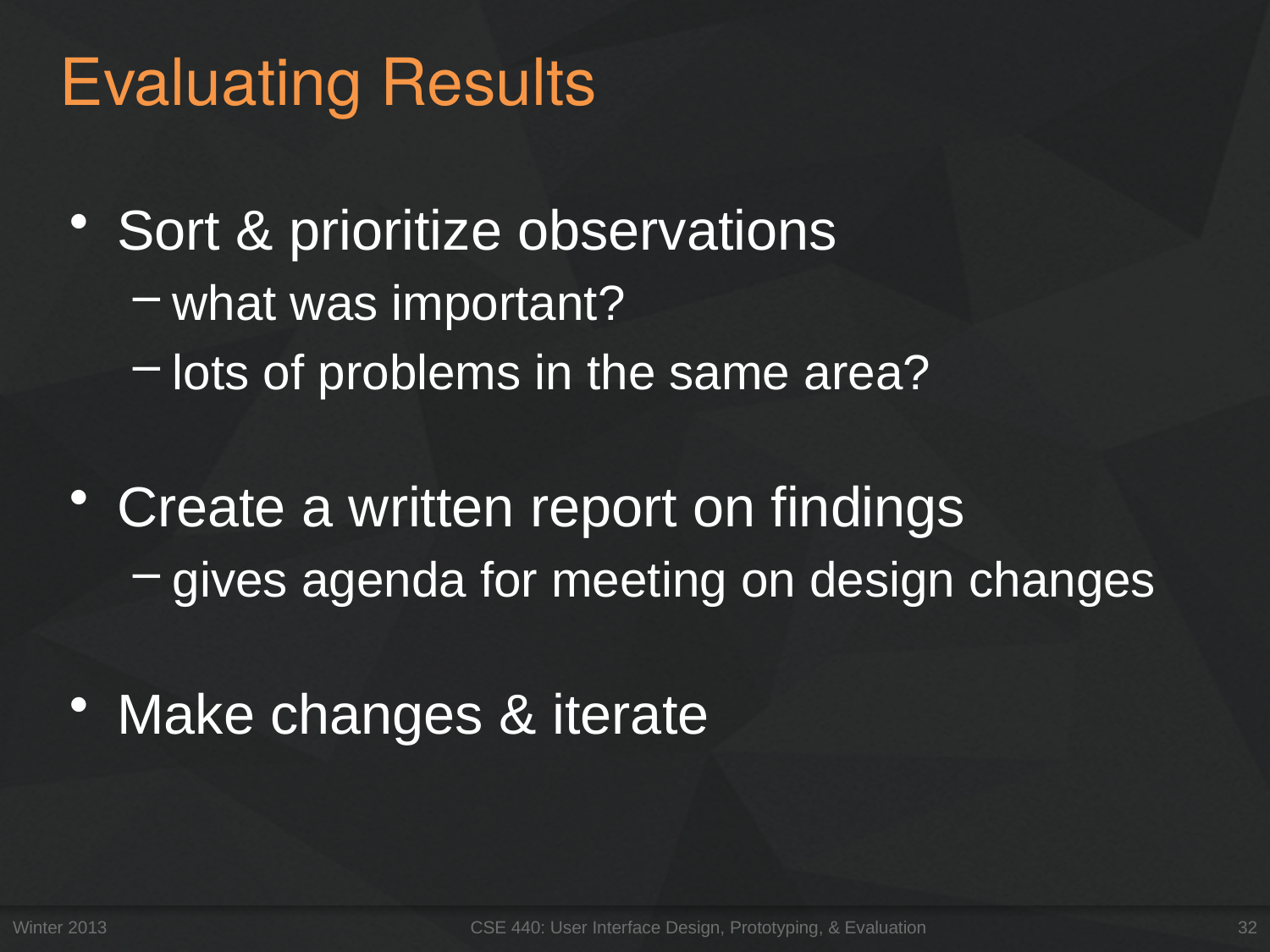

# Evaluating Results
Sort & prioritize observations
what was important?
lots of problems in the same area?
Create a written report on findings
gives agenda for meeting on design changes
Make changes & iterate
Winter 2013
CSE 440: User Interface Design, Prototyping, & Evaluation
32